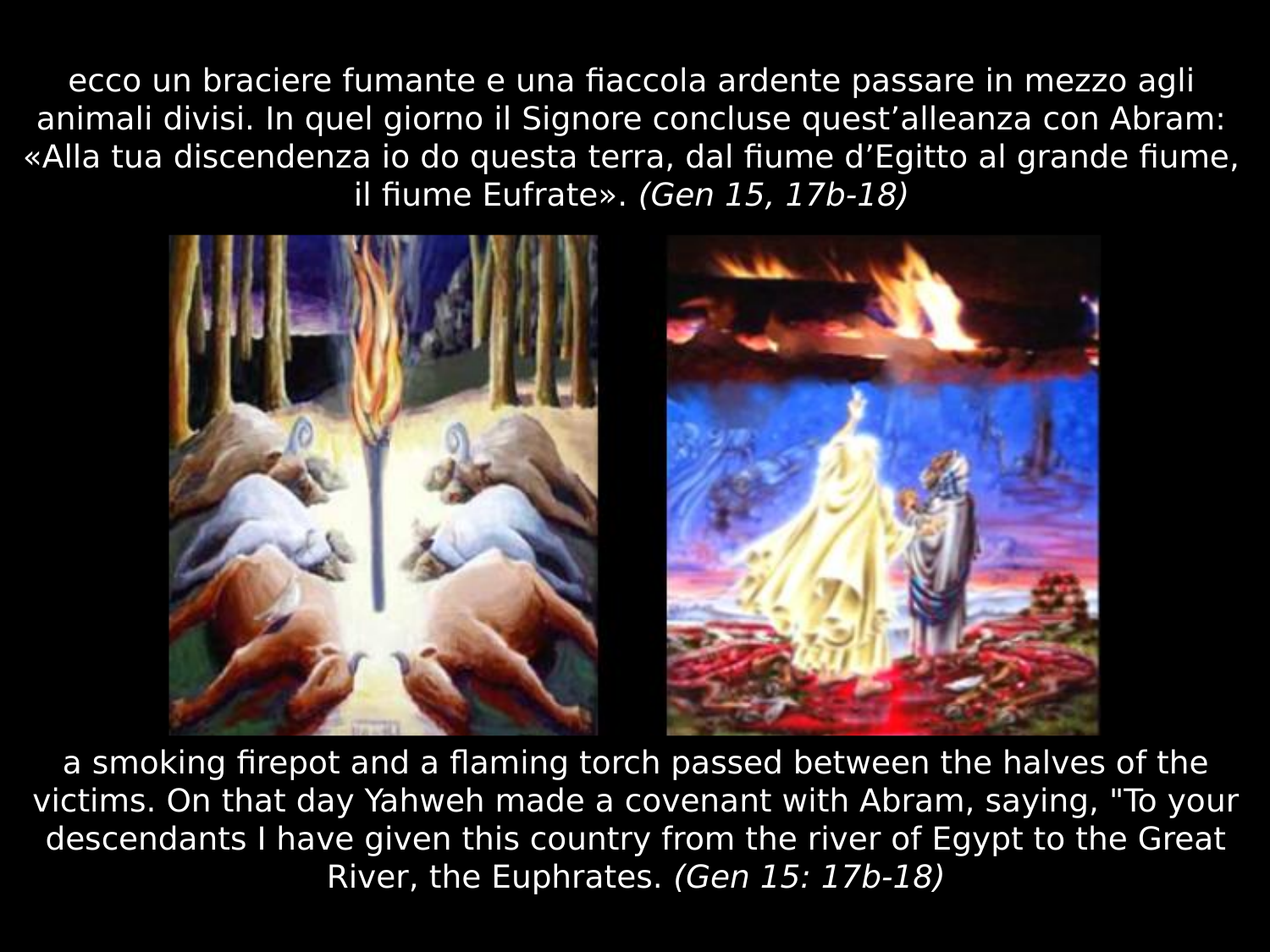

ecco un braciere fumante e una fiaccola ardente passare in mezzo agli animali divisi. In quel giorno il Signore concluse quest’alleanza con Abram: «Alla tua discendenza io do questa terra, dal fiume d’Egitto al grande fiume, il fiume Eufrate». (Gen 15, 17b-18)
a smoking firepot and a flaming torch passed between the halves of the victims. On that day Yahweh made a covenant with Abram, saying, "To your descendants I have given this country from the river of Egypt to the Great River, the Euphrates. (Gen 15: 17b-18)